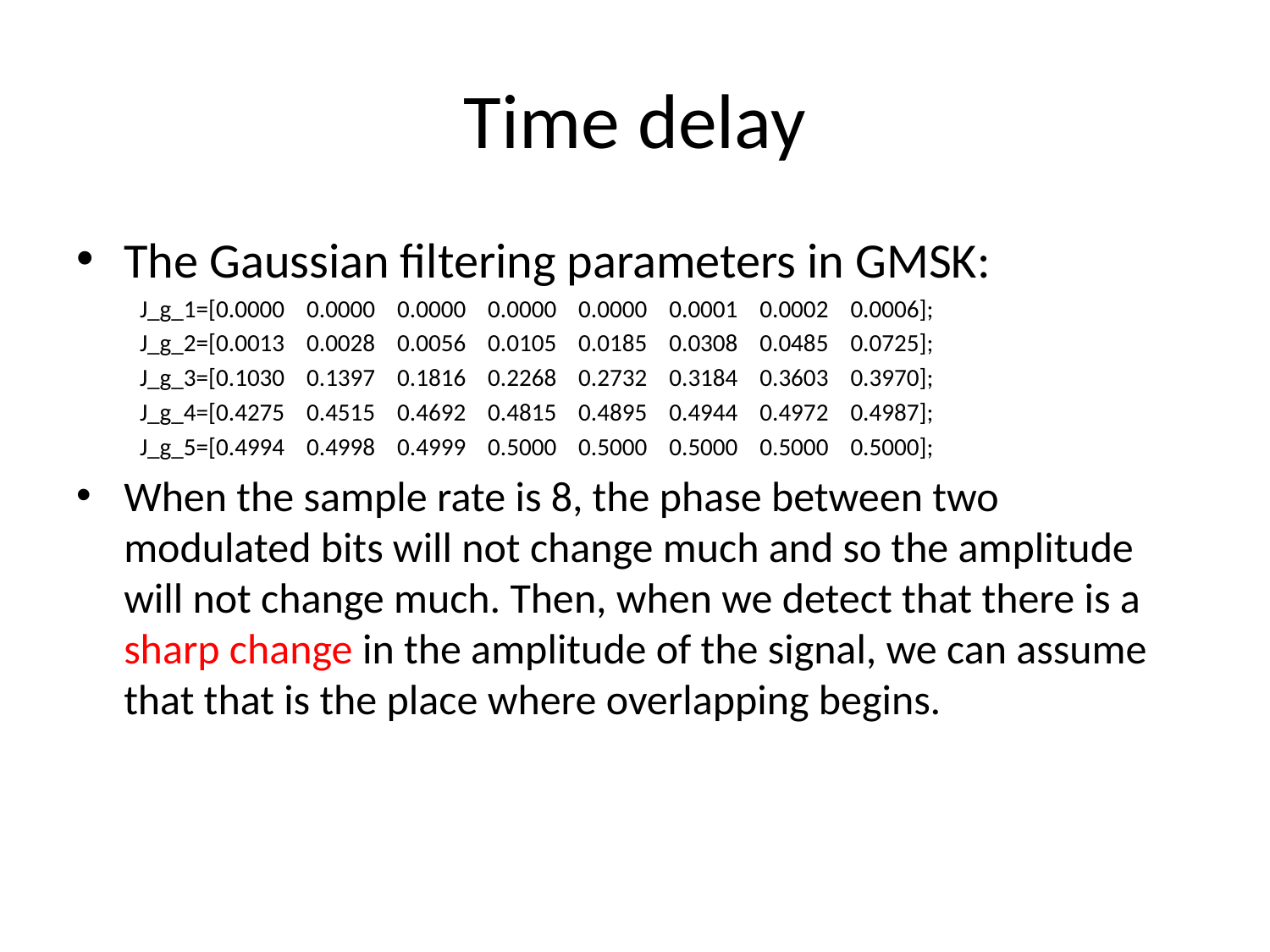

# Time delay
The Gaussian filtering parameters in GMSK:
J_g_1=[0.0000    0.0000    0.0000    0.0000    0.0000    0.0001    0.0002    0.0006];
J_g_2=[0.0013    0.0028    0.0056    0.0105    0.0185    0.0308    0.0485    0.0725];
J_g_3=[0.1030    0.1397    0.1816    0.2268    0.2732    0.3184    0.3603    0.3970];
J_g_4=[0.4275    0.4515    0.4692    0.4815    0.4895    0.4944    0.4972    0.4987];
J_g_5=[0.4994    0.4998    0.4999    0.5000    0.5000    0.5000    0.5000    0.5000];
When the sample rate is 8, the phase between two modulated bits will not change much and so the amplitude will not change much. Then, when we detect that there is a sharp change in the amplitude of the signal, we can assume that that is the place where overlapping begins.